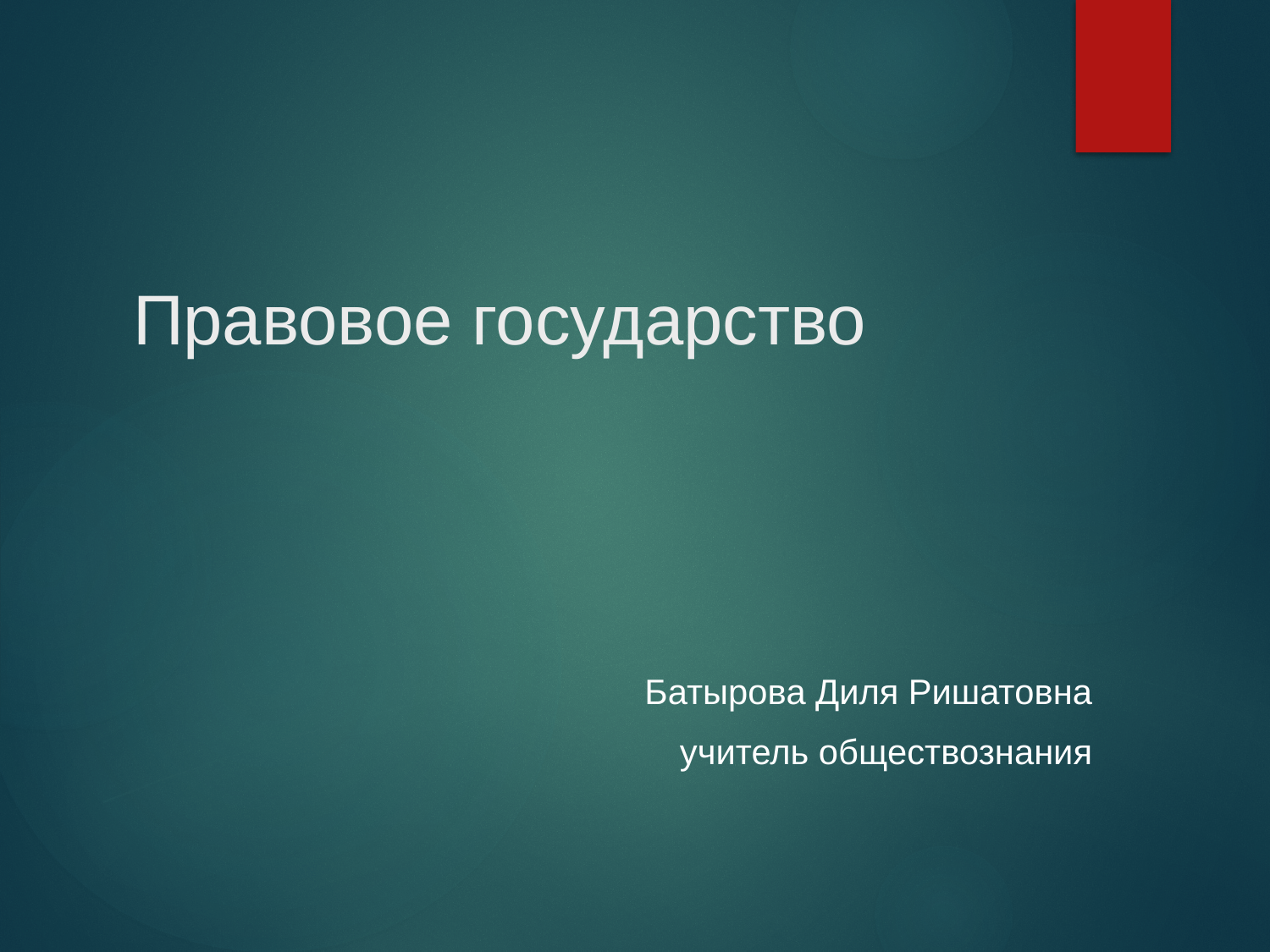

# Правовое государство
Батырова Диля Ришатовна
учитель обществознания